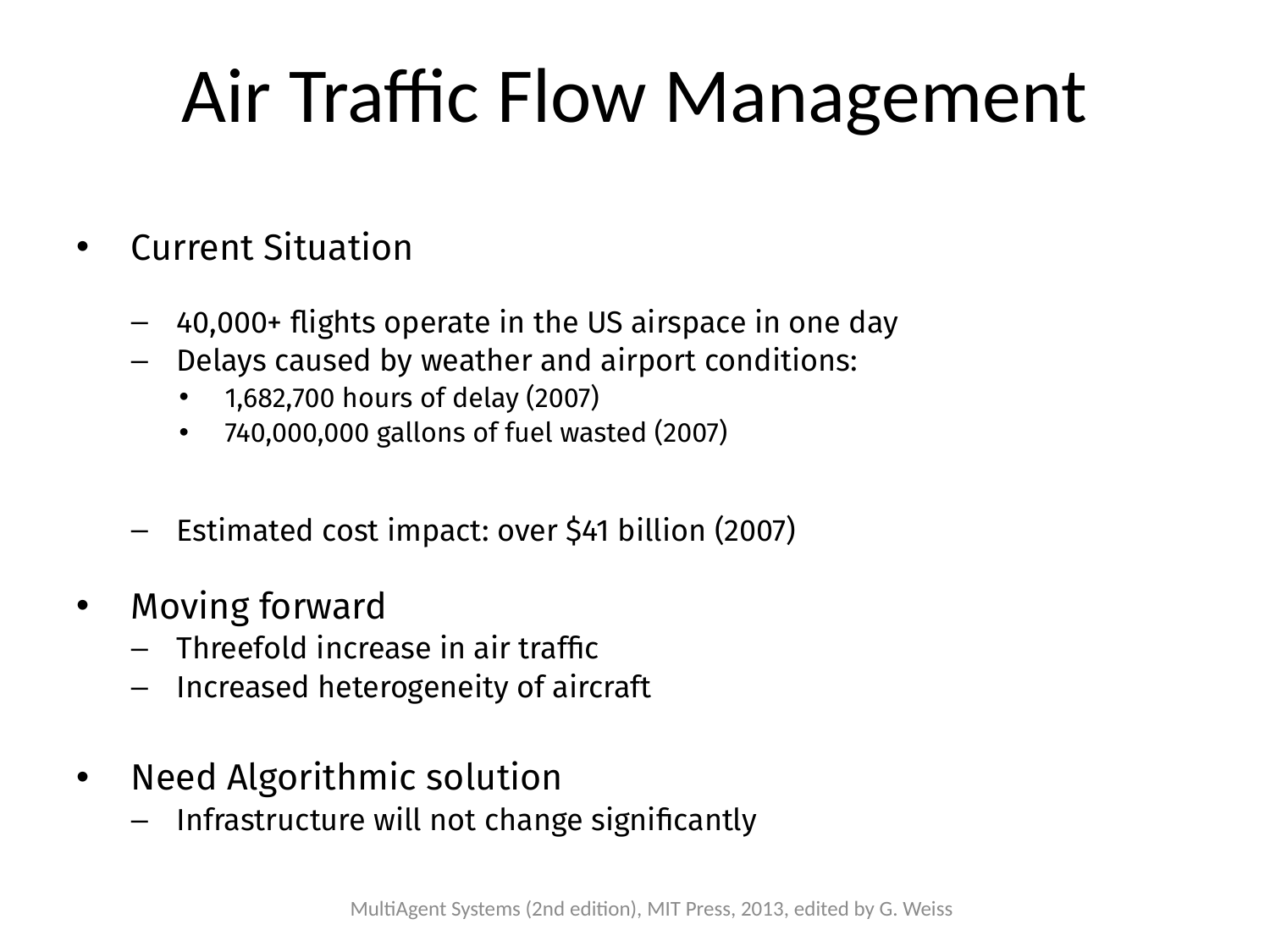

# Air Traffic Flow Management
Current Situation

40,000+ flights operate in the US airspace in one day
Delays caused by weather and airport conditions:
1,682,700 hours of delay (2007)
740,000,000 gallons of fuel wasted (2007)

Estimated cost impact: over $41 billion (2007)

Moving forward
Threefold increase in air traffic
Increased heterogeneity of aircraft

Need Algorithmic solution
Infrastructure will not change significantly
MultiAgent Systems (2nd edition), MIT Press, 2013, edited by G. Weiss